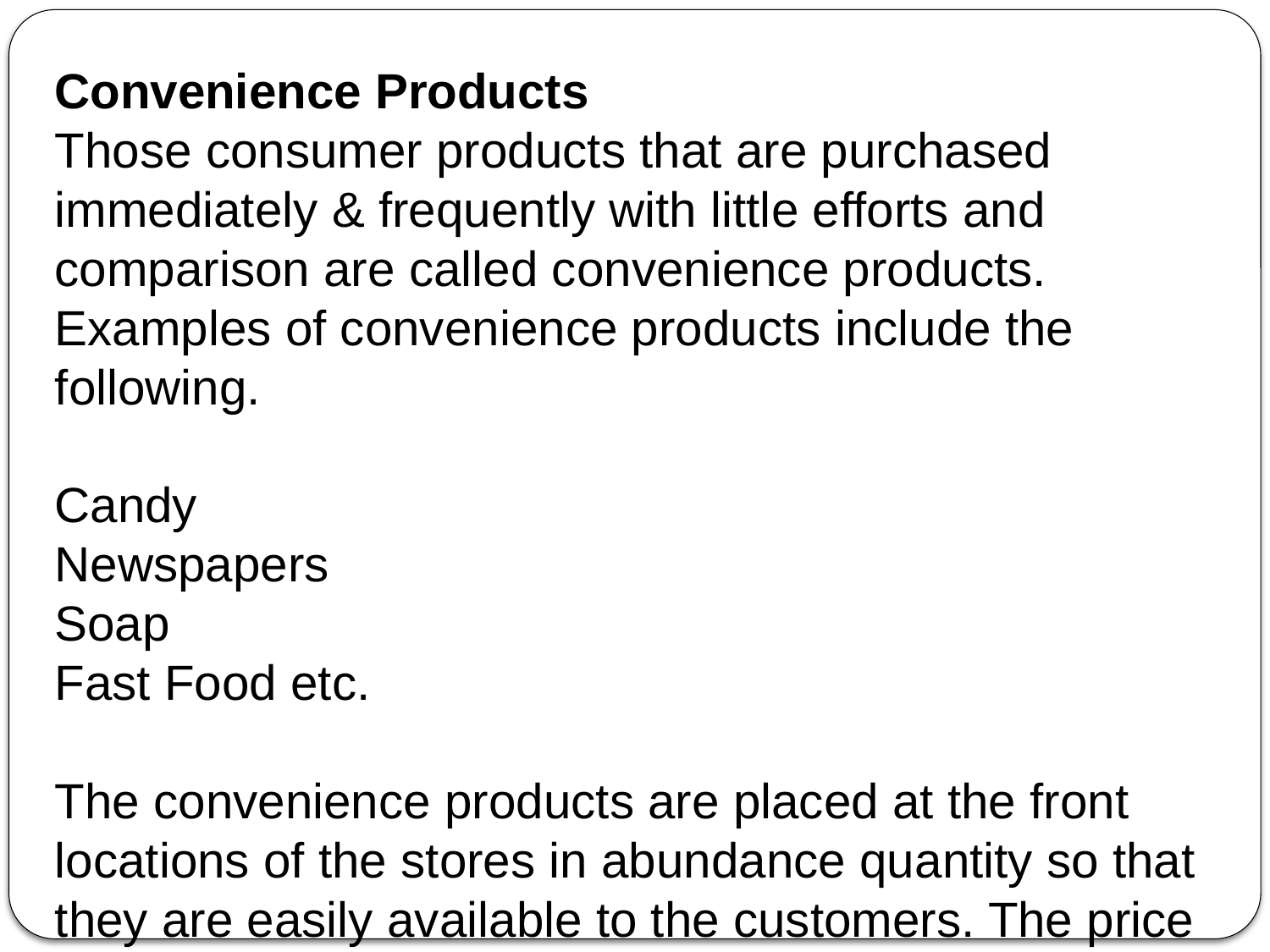

Convenience Products
Those consumer products that are purchased immediately & frequently with little efforts and comparison are called convenience products. Examples of convenience products include the following.

Candy
Newspapers
Soap
Fast Food etc.

The convenience products are placed at the front locations of the stores in abundance quantity so that they are easily available to the customers. The price of these products is kept lower